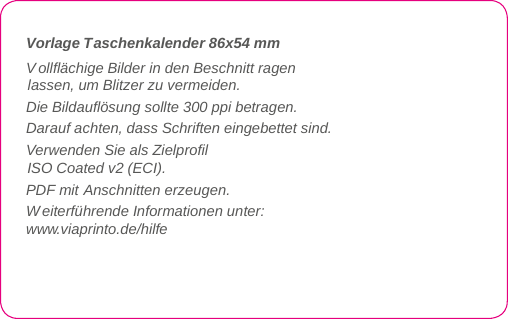

V
orlage
T
aschenkalender 86x54 mm
V
ollflächige Bilder in den Beschnitt ragen
lassen, um Blitzer zu vermeiden.
Die Bildauflösung sollte 300 ppi betragen.
Darauf achten, dass Schriften eingebettet sind.
V
erwenden Sie als Zielprofil
ISO Coated v2 (ECI).
PD
F
 mit
Anschnitten erzeugen.
W
eiterführende Informationen unter:
ww
w
.viaprinto.de/hilfe